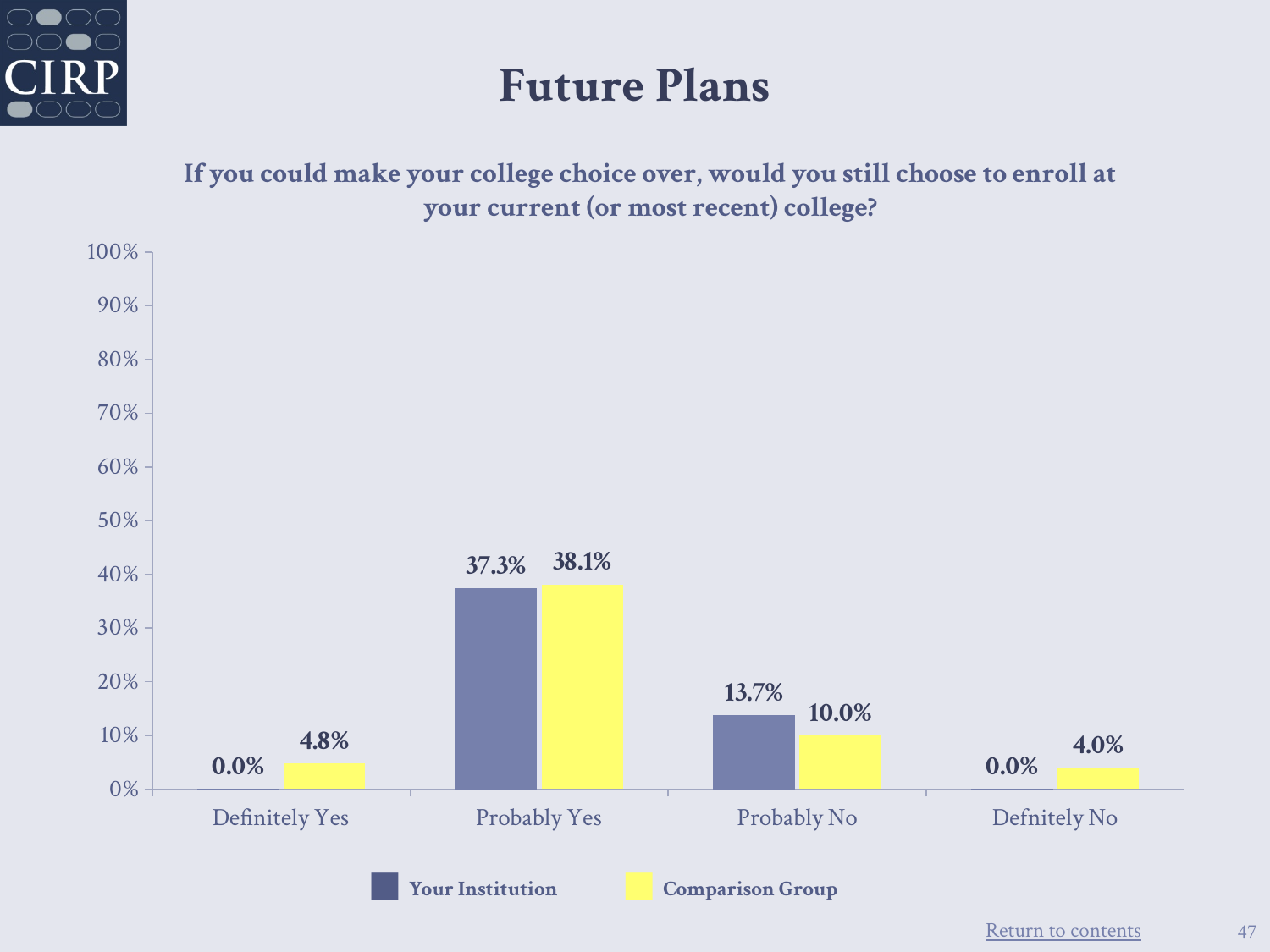

# Future Plans
If you could make your college choice over, would you still choose to enroll at
your current (or most recent) college?

### Chart

| Category | Your Institution | Comparison group |
|---|---|---|
| Definitely Yes | 0.0 | 0.048 |
| Probably Yes | 0.373 | 0.381 |
| Probably No | 0.137 | 0.1 |
| Defnitely No | 0.0 | 0.04 |
■ Your Institution
■ Comparison Group
47